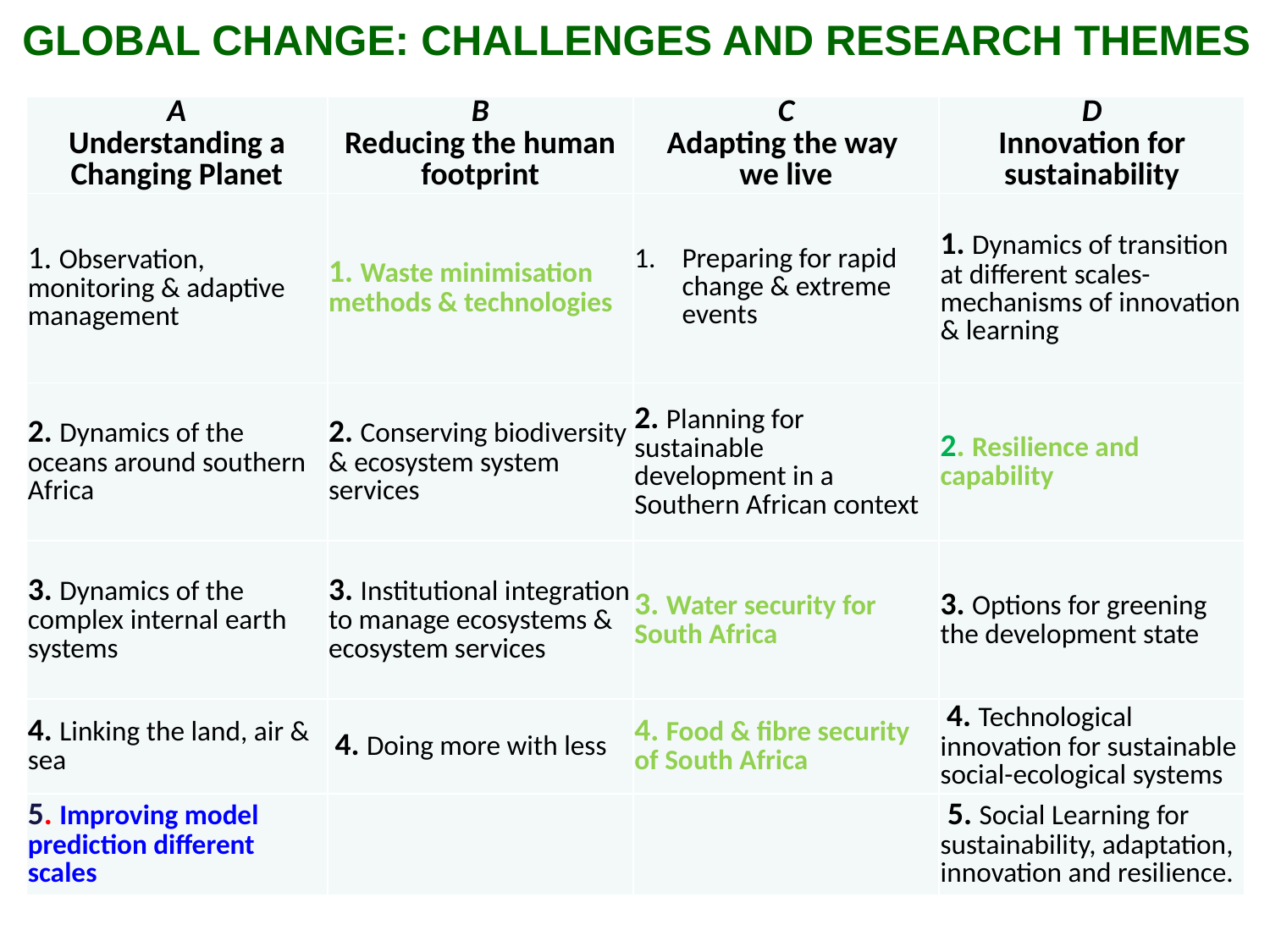

# GLOBAL CHANGE: CHALLENGES AND RESEARCH THEMES
| A Understanding a Changing Planet | B Reducing the human footprint | C Adapting the way we live | D Innovation for sustainability |
| --- | --- | --- | --- |
| 1. Observation, monitoring & adaptive management | 1. Waste minimisation methods & technologies | Preparing for rapid change & extreme events | 1. Dynamics of transition at different scales-mechanisms of innovation & learning |
| 2. Dynamics of the oceans around southern Africa | 2. Conserving biodiversity & ecosystem system services | 2. Planning for sustainable development in a Southern African context | 2. Resilience and capability |
| 3. Dynamics of the complex internal earth systems | 3. Institutional integration to manage ecosystems & ecosystem services | 3. Water security for South Africa | 3. Options for greening the development state |
| 4. Linking the land, air & sea | 4. Doing more with less | 4. Food & fibre security of South Africa | 4. Technological innovation for sustainable social-ecological systems |
| 5. Improving model prediction different scales |  |  | 5. Social Learning for sustainability, adaptation, innovation and resilience. |